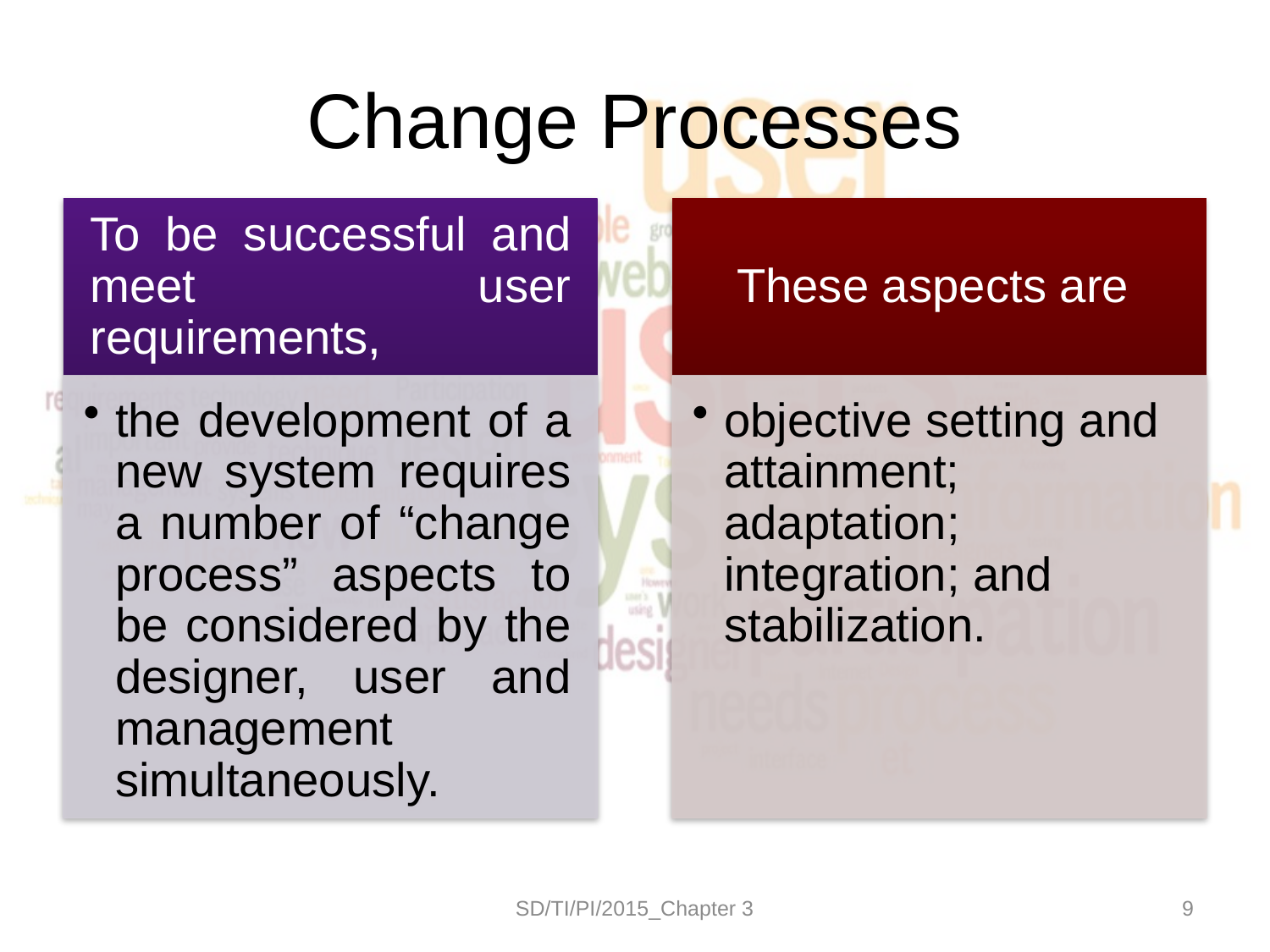

# Change Processes
To be successful and meet user requirements,
the development of a new system requires a number of “change process” aspects to be considered by the designer, user and management simultaneously.
These aspects are
objective setting and attainment; adaptation; integration; and stabilization.
SD/TI/PI/2015_Chapter 3
9